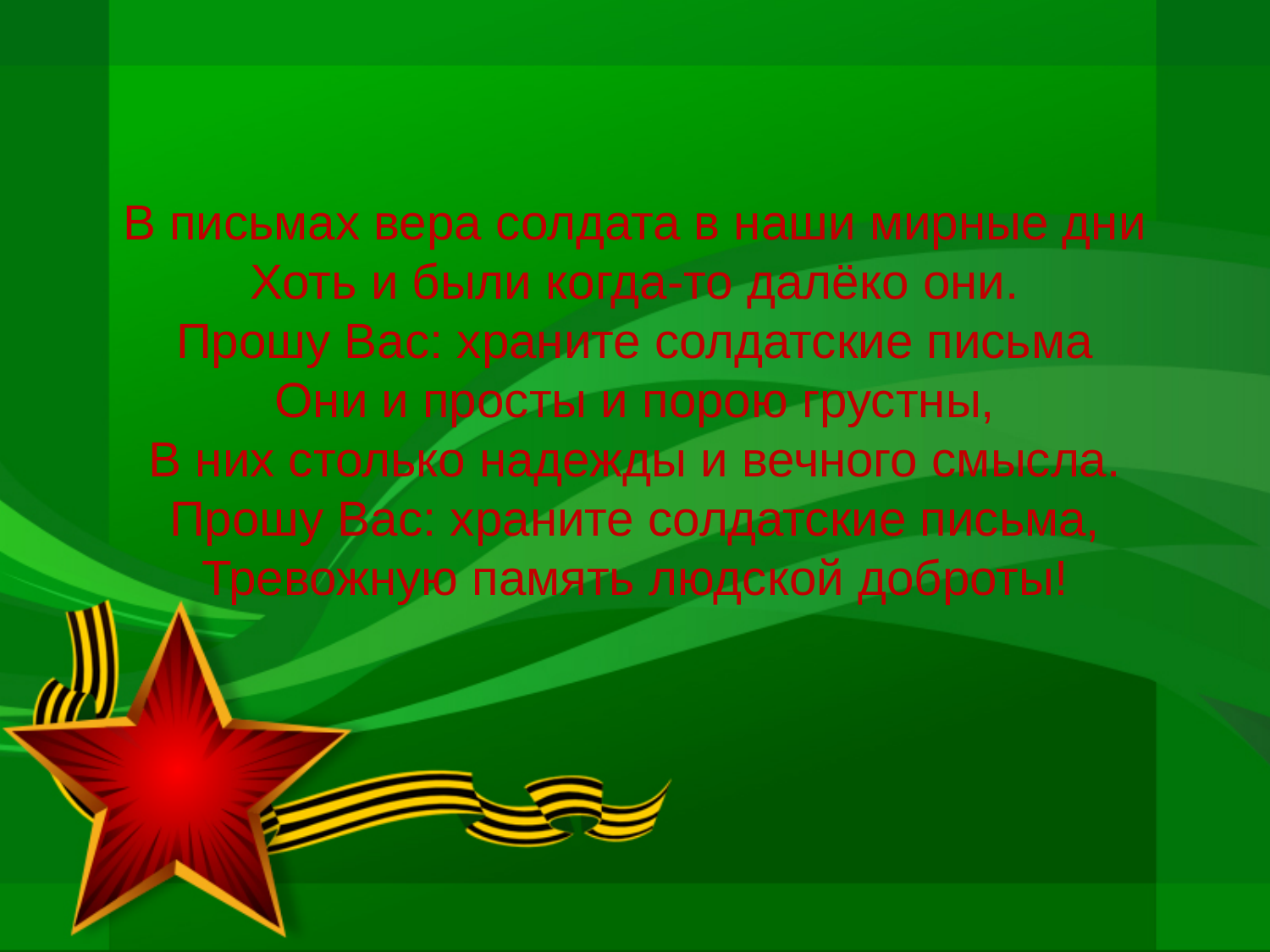

# В письмах вера солдата в наши мирные дни Хоть и были когда-то далёко они. Прошу Вас: храните солдатские письма Они и просты и порою грустны, В них столько надежды и вечного смысла. Прошу Вас: храните солдатские письма, Тревожную память людской доброты!